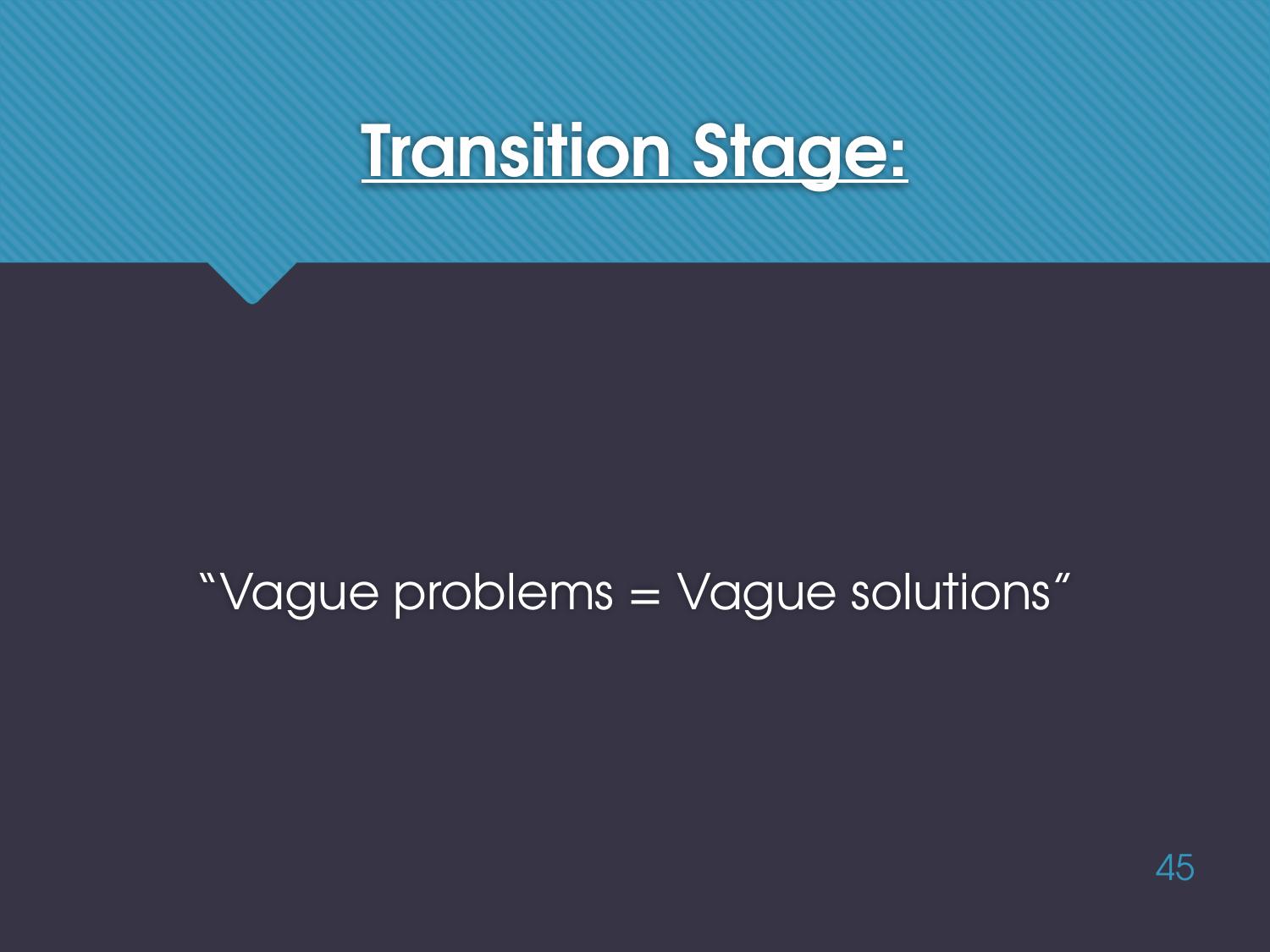

# Transition Stage:

“Vague problems = Vague solutions”

45